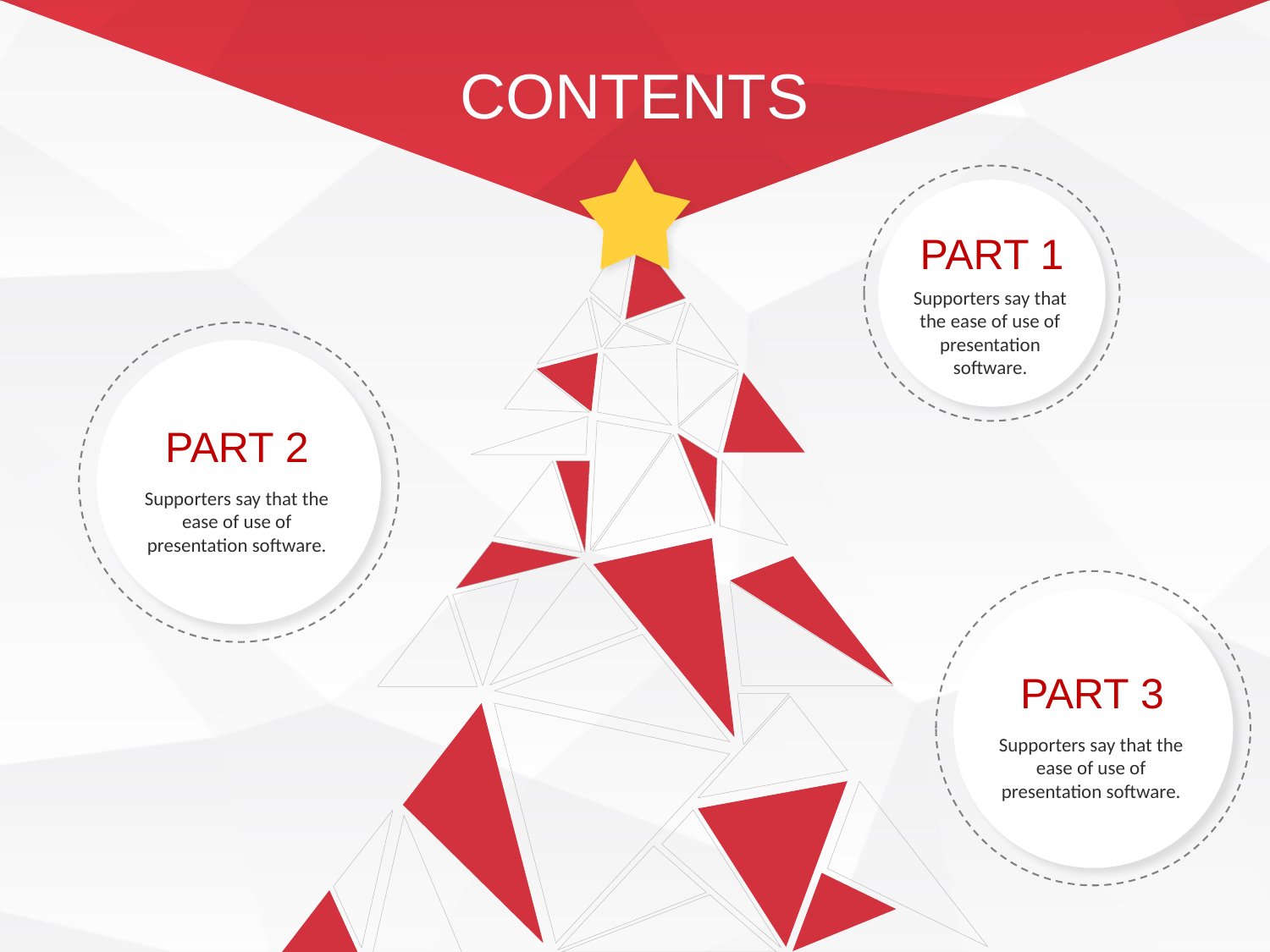

CONTENTS

PART 1
Supporters say that the ease of use of presentation software.

PART 2

Supporters say that the ease of use of presentation software.

PART 3
Supporters say that the ease of use of presentation software.